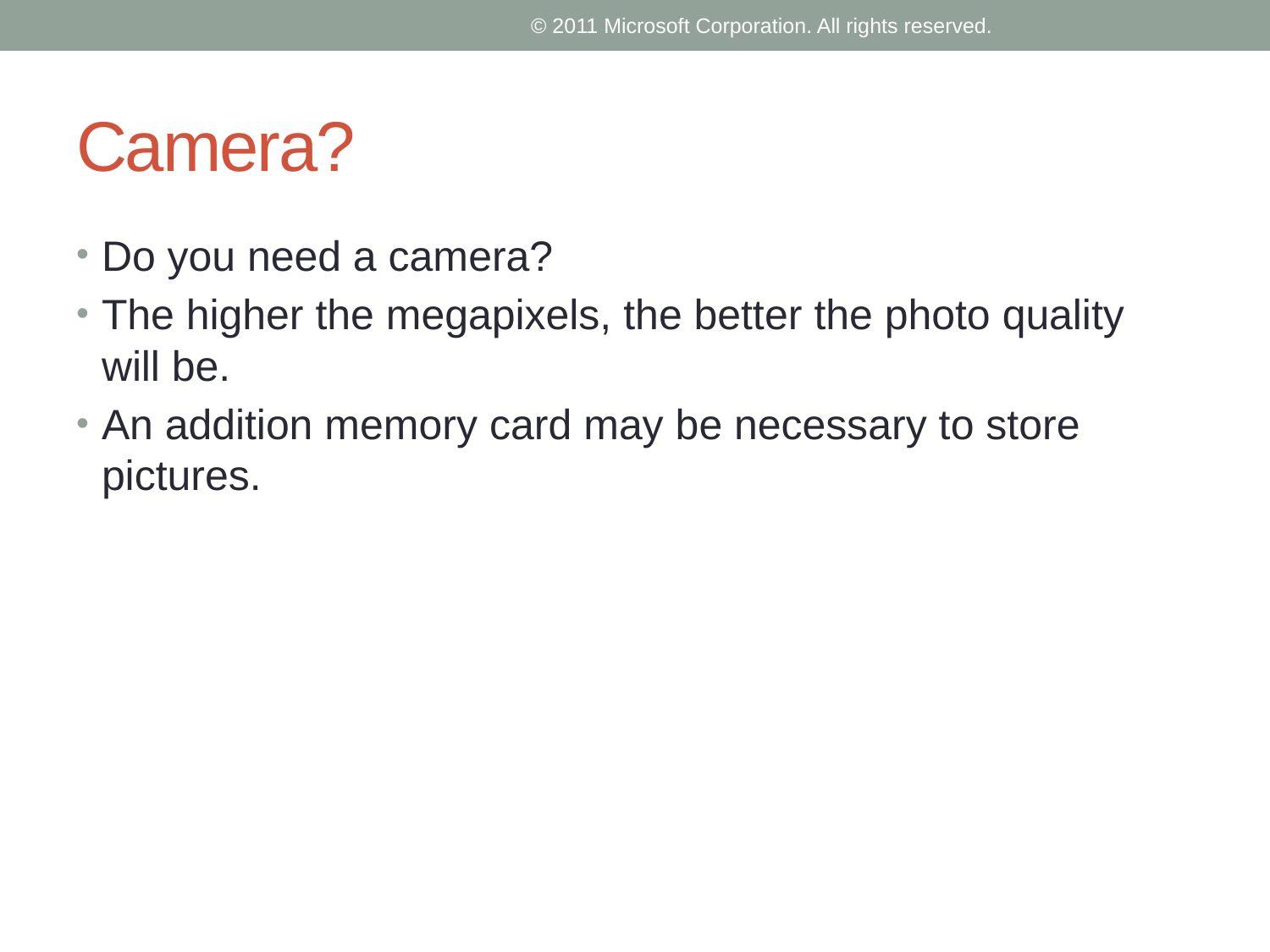

© 2011 Microsoft Corporation. All rights reserved.
# Camera?
Do you need a camera?
The higher the megapixels, the better the photo quality will be.
An addition memory card may be necessary to store pictures.